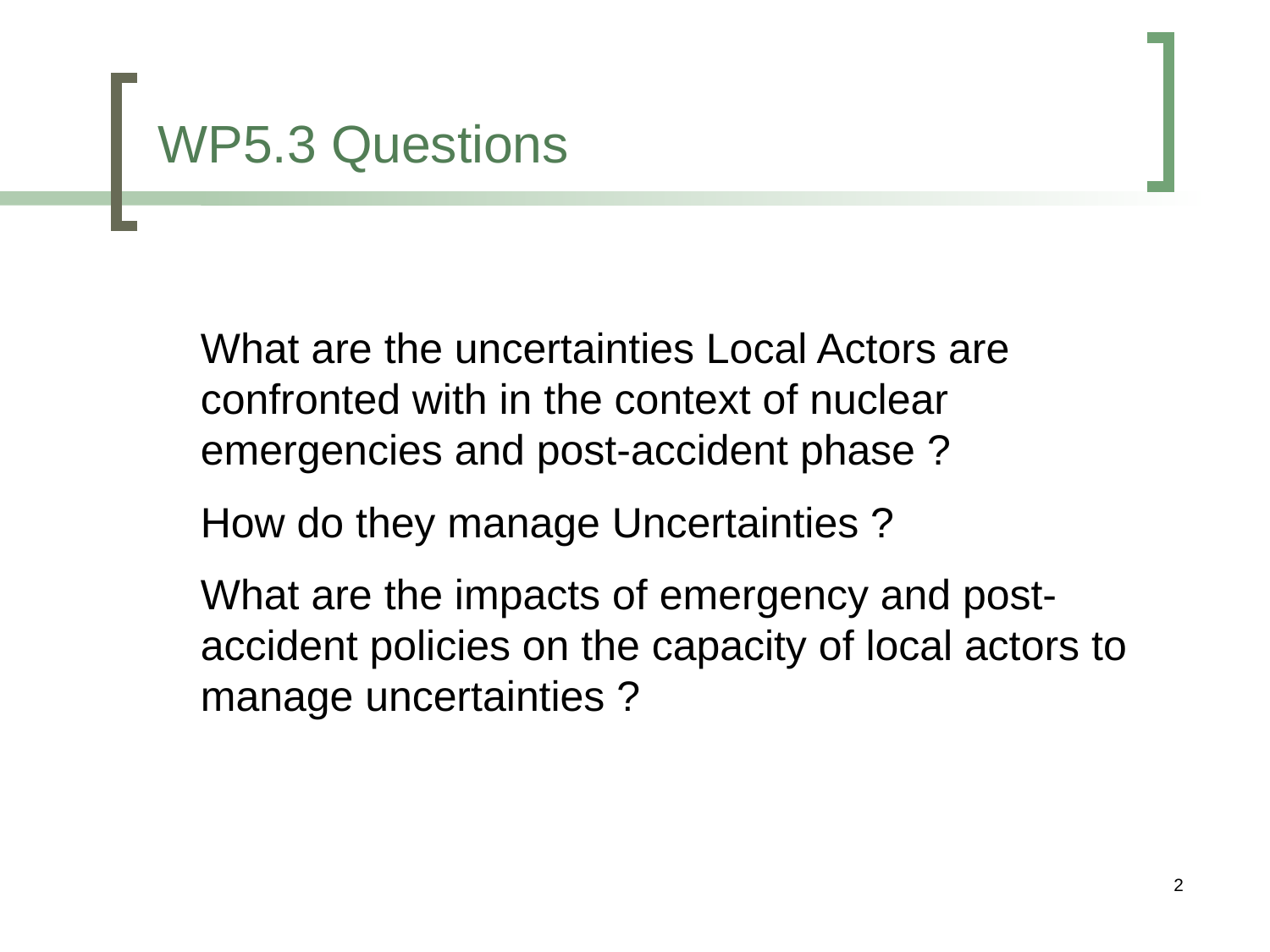

WP5.3 Questions

What are the uncertainties Local Actors are confronted with in the context of nuclear emergencies and post-accident phase ?
How do they manage Uncertainties ?
What are the impacts of emergency and post-accident policies on the capacity of local actors to manage uncertainties ?
2